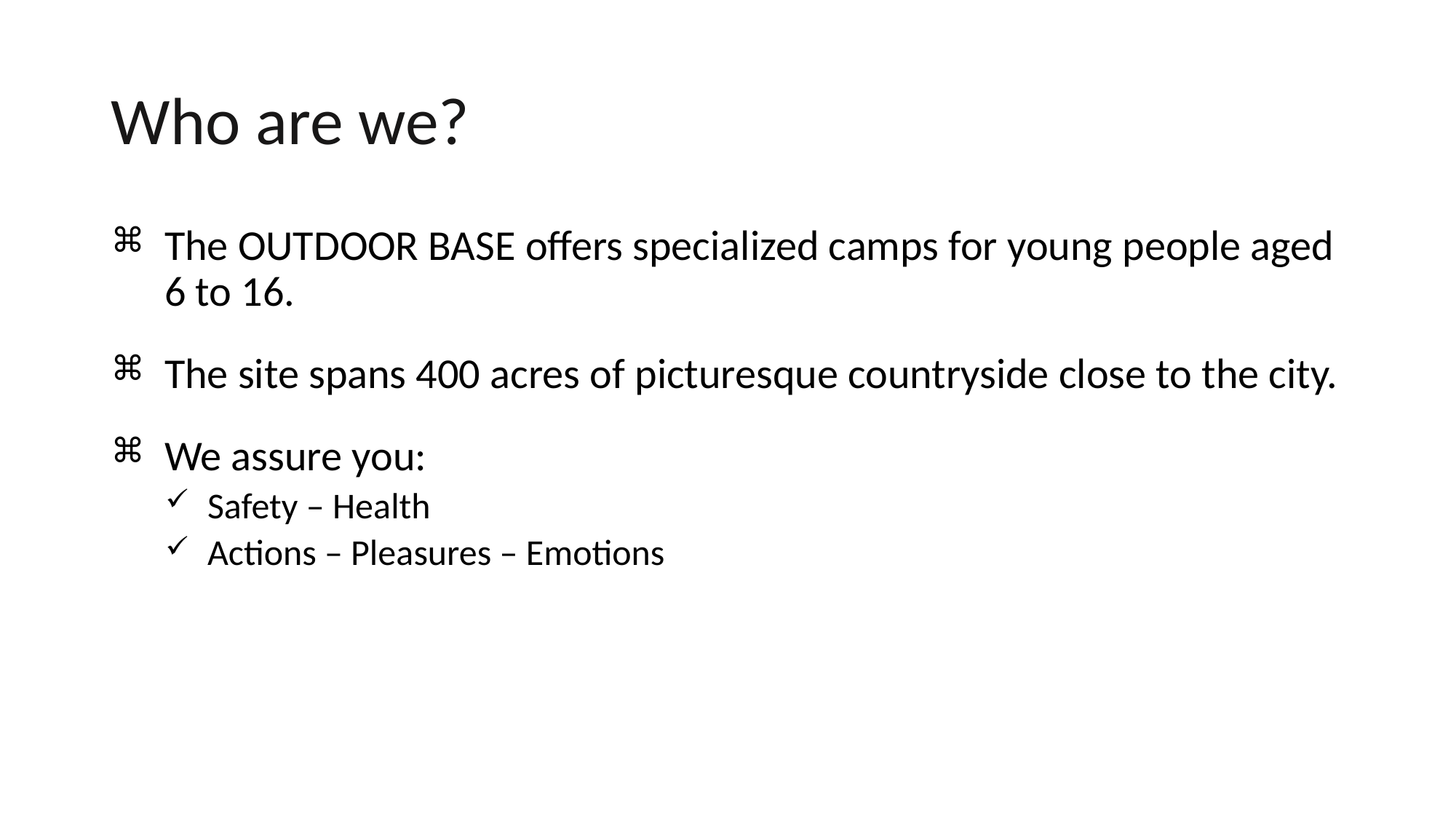

# Who are we?
The OUTDOOR BASE offers specialized camps for young people aged 6 to 16.
The site spans 400 acres of picturesque countryside close to the city.
We assure you:
Safety – Health
Actions – Pleasures – Emotions